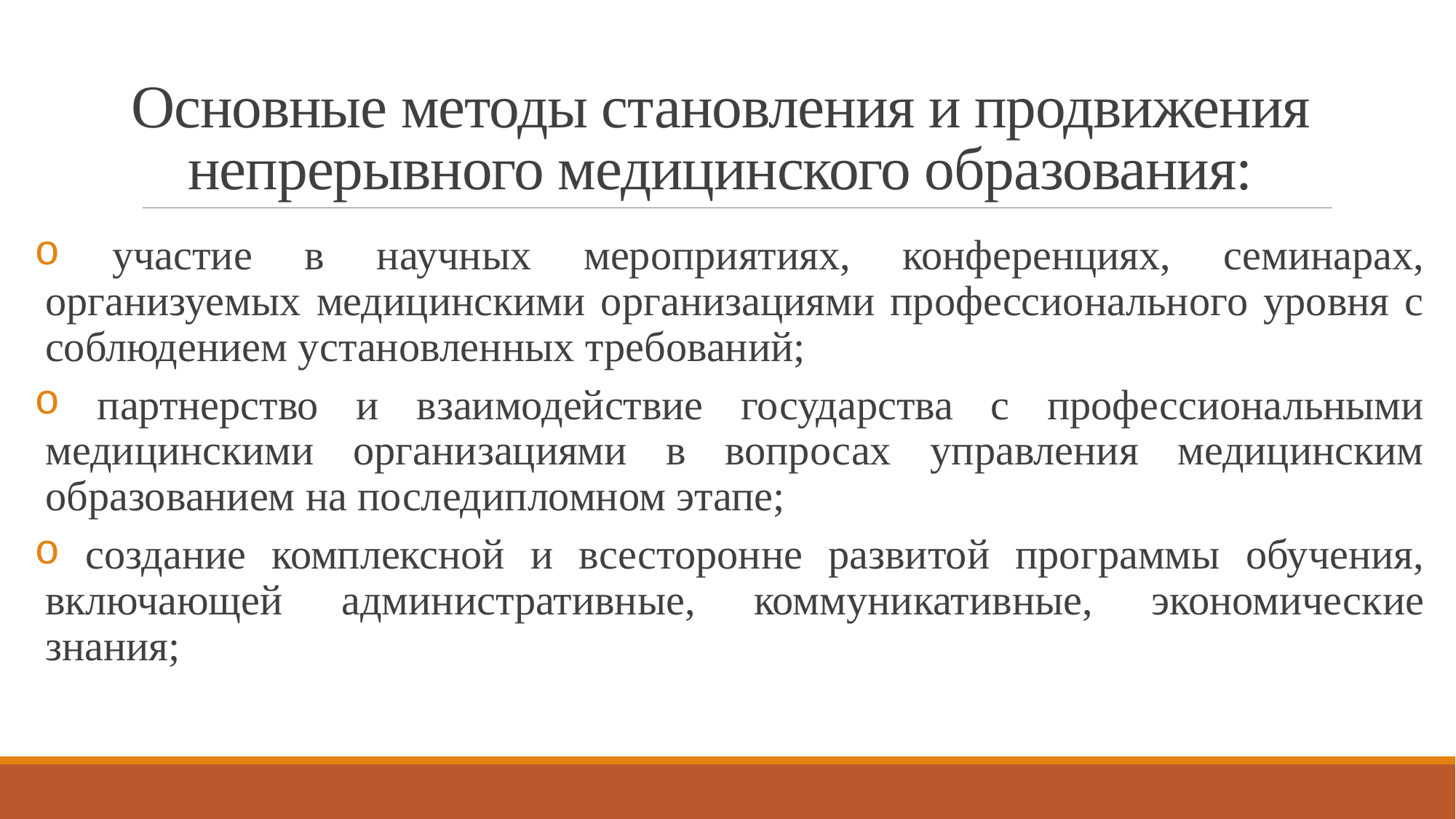

# Основные методы становления и продвижения непрерывного медицинского образования:
 участие в научных мероприятиях, конференциях, семинарах, организуемых медицинскими организациями профессионального уровня с соблюдением установленных требований;
 партнерство и взаимодействие государства с профессиональными медицинскими организациями в вопросах управления медицинским образованием на последипломном этапе;
 создание комплексной и всесторонне развитой программы обучения, включающей административные, коммуникативные, экономические знания;